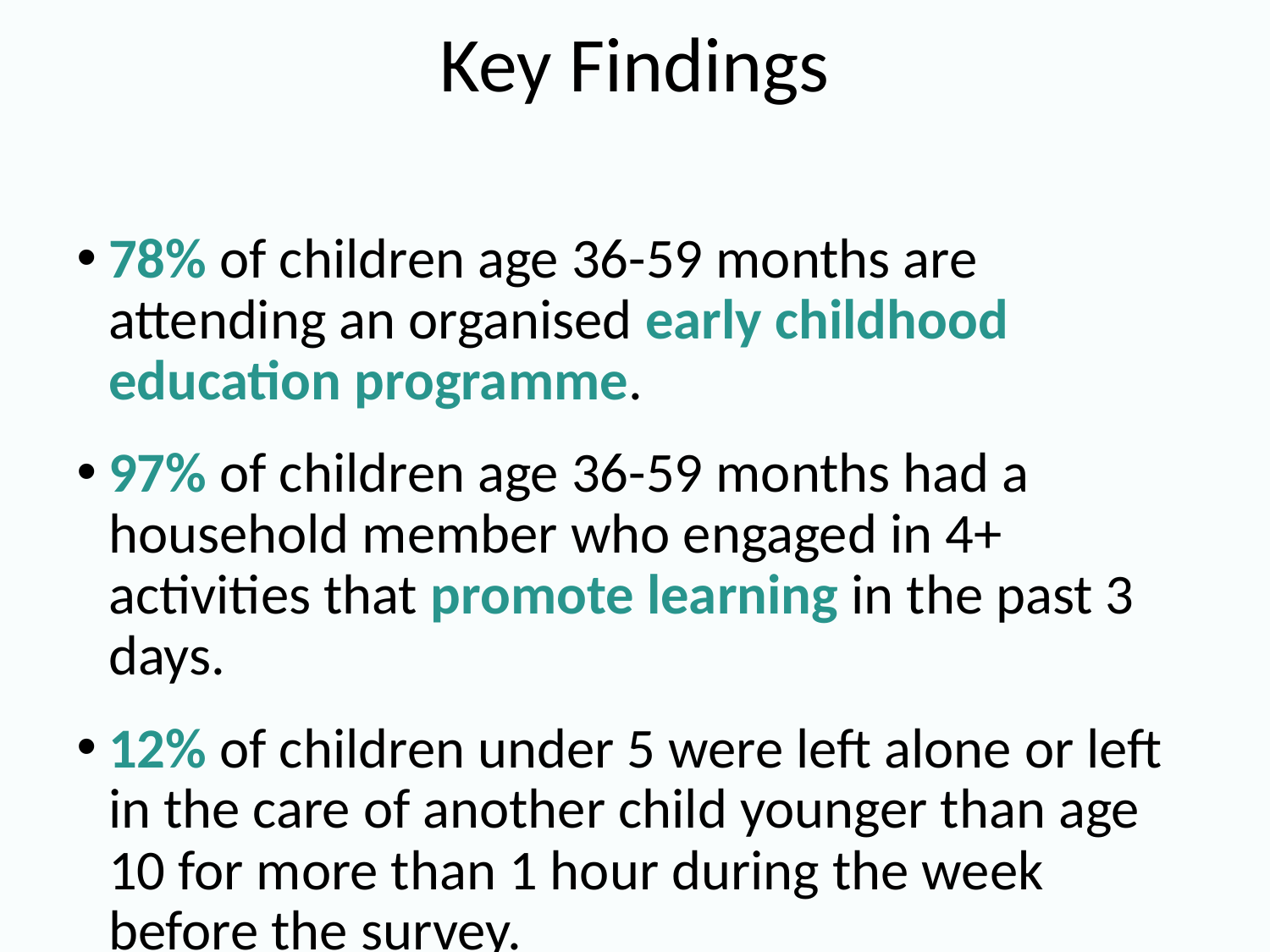

# Key Findings
78% of children age 36-59 months are attending an organised early childhood education programme.
97% of children age 36-59 months had a household member who engaged in 4+ activities that promote learning in the past 3 days.
12% of children under 5 were left alone or left in the care of another child younger than age 10 for more than 1 hour during the week before the survey.